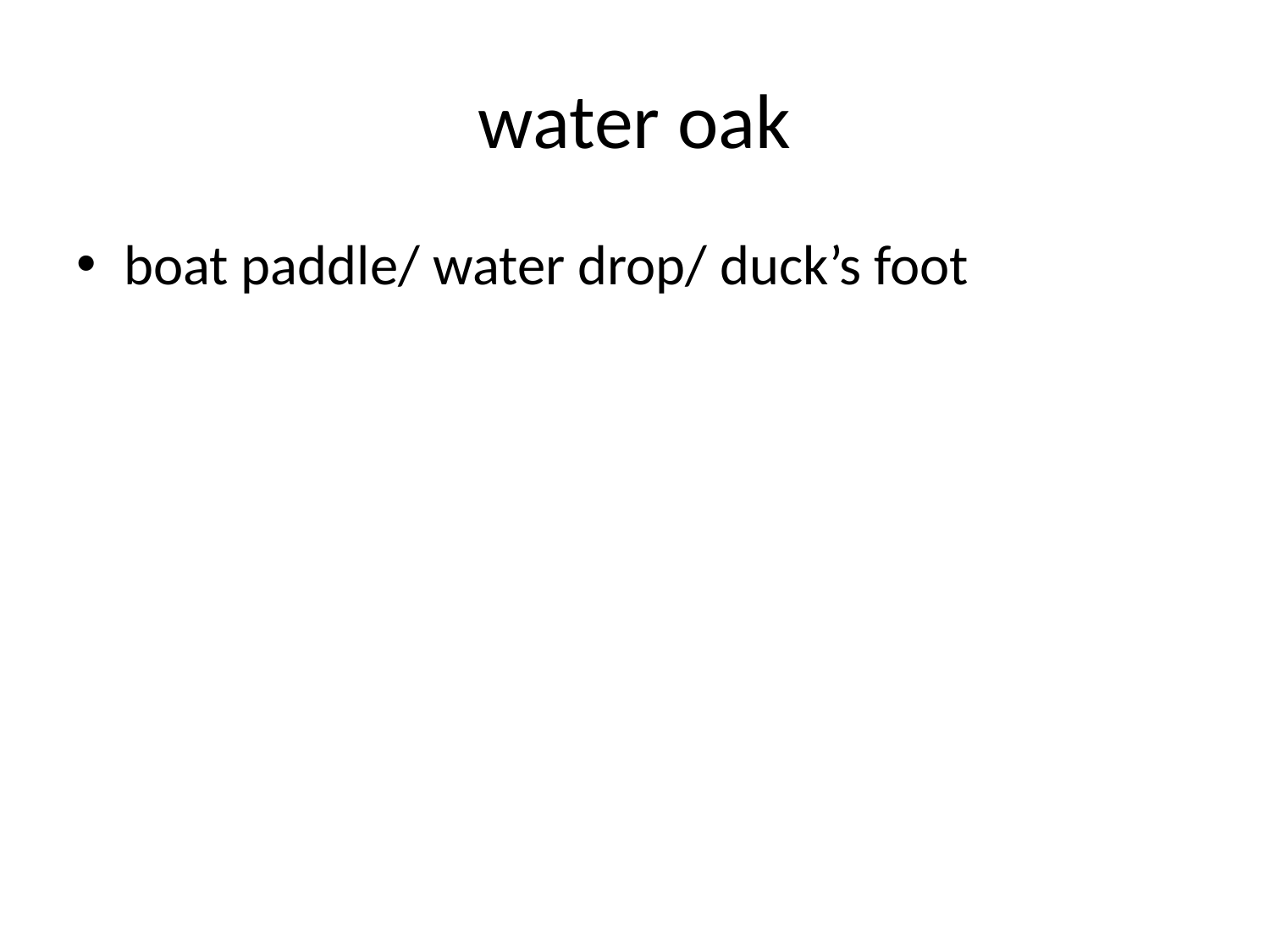

# water oak
boat paddle/ water drop/ duck’s foot